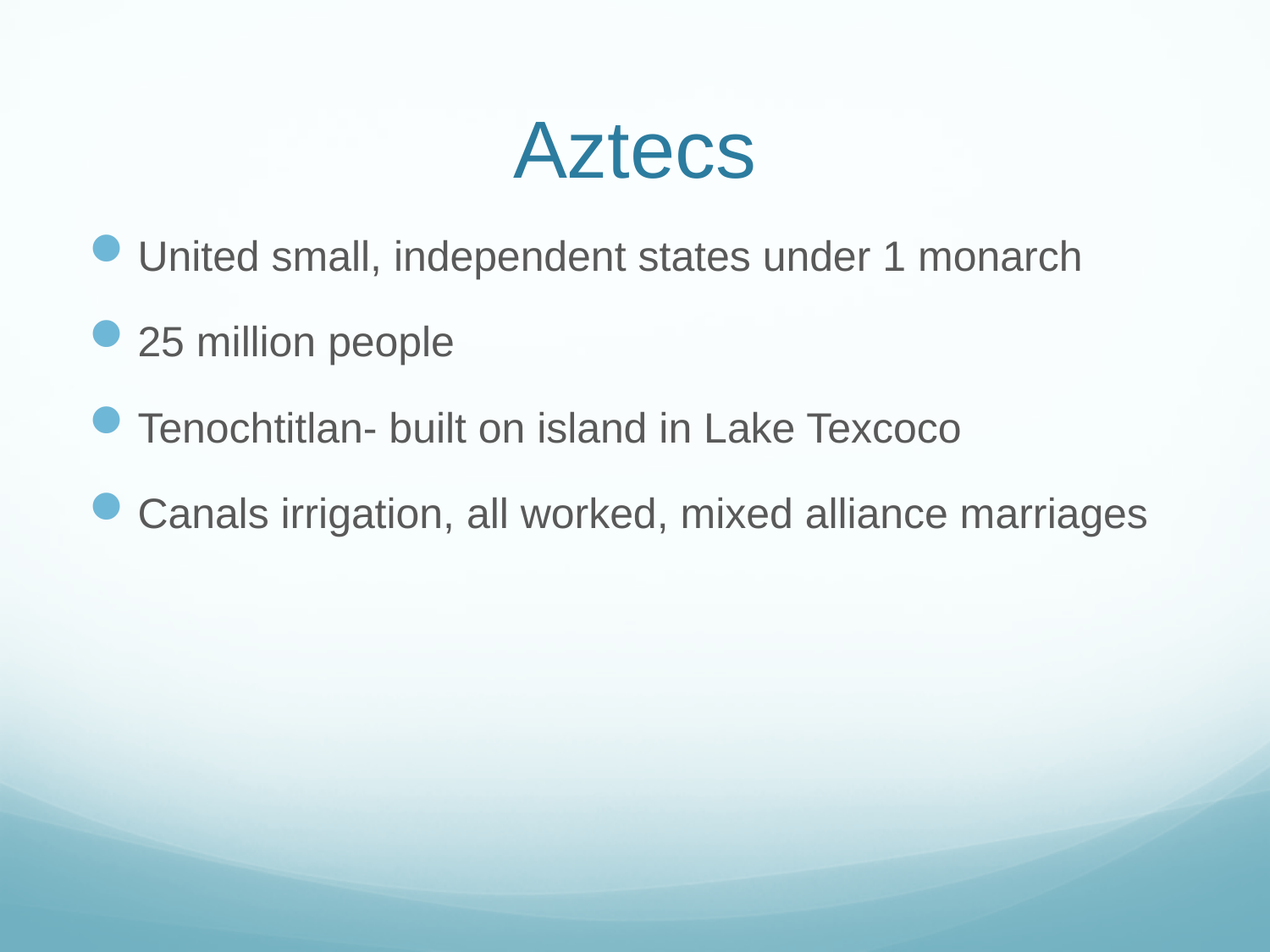

# Aztecs
United small, independent states under 1 monarch
25 million people
Tenochtitlan- built on island in Lake Texcoco
Canals irrigation, all worked, mixed alliance marriages